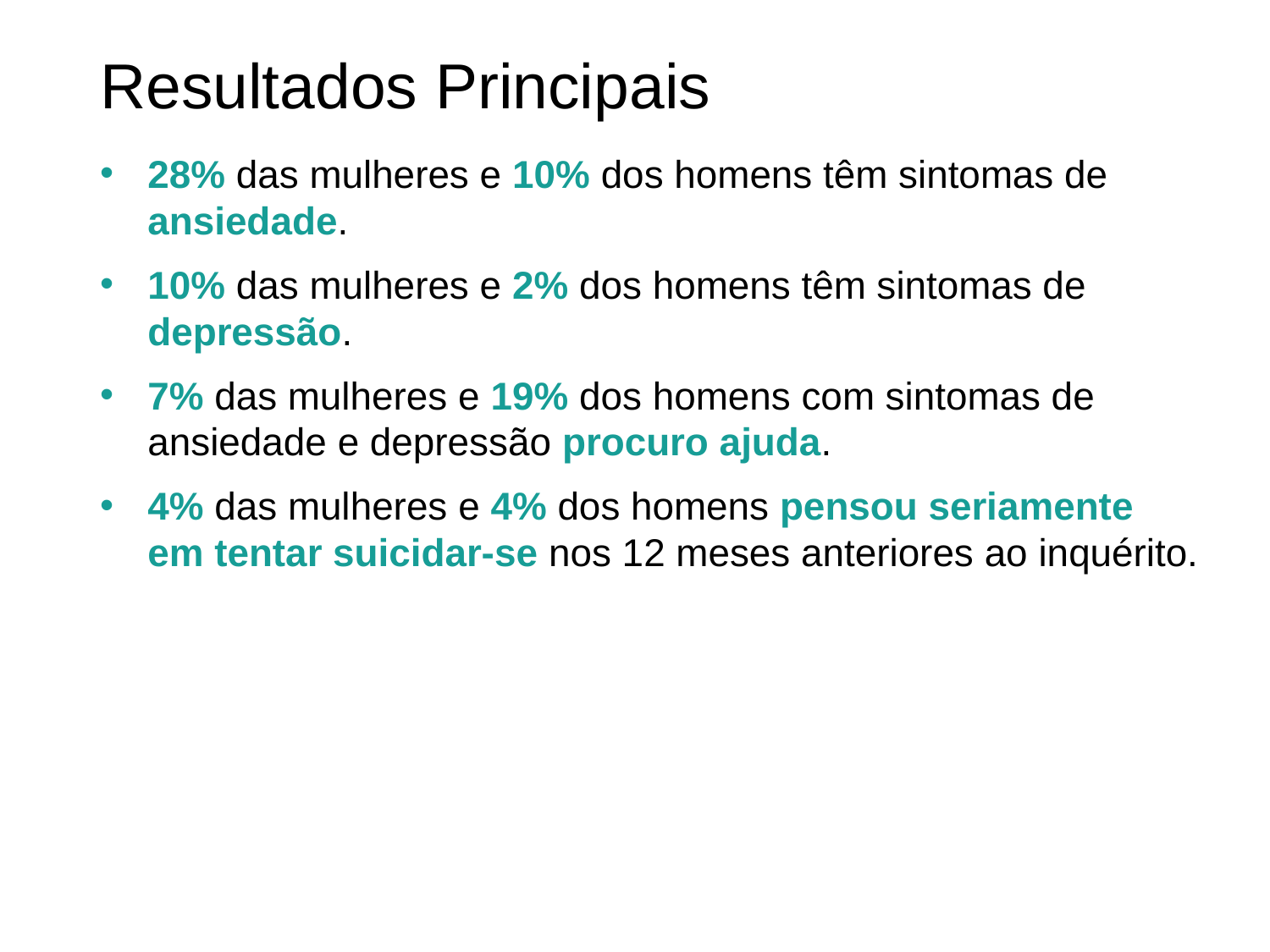

# Resultados Principais
28% das mulheres e 10% dos homens têm sintomas de ansiedade.
10% das mulheres e 2% dos homens têm sintomas de depressão.
7% das mulheres e 19% dos homens com sintomas de ansiedade e depressão procuro ajuda.
4% das mulheres e 4% dos homens pensou seriamente em tentar suicidar-se nos 12 meses anteriores ao inquérito.